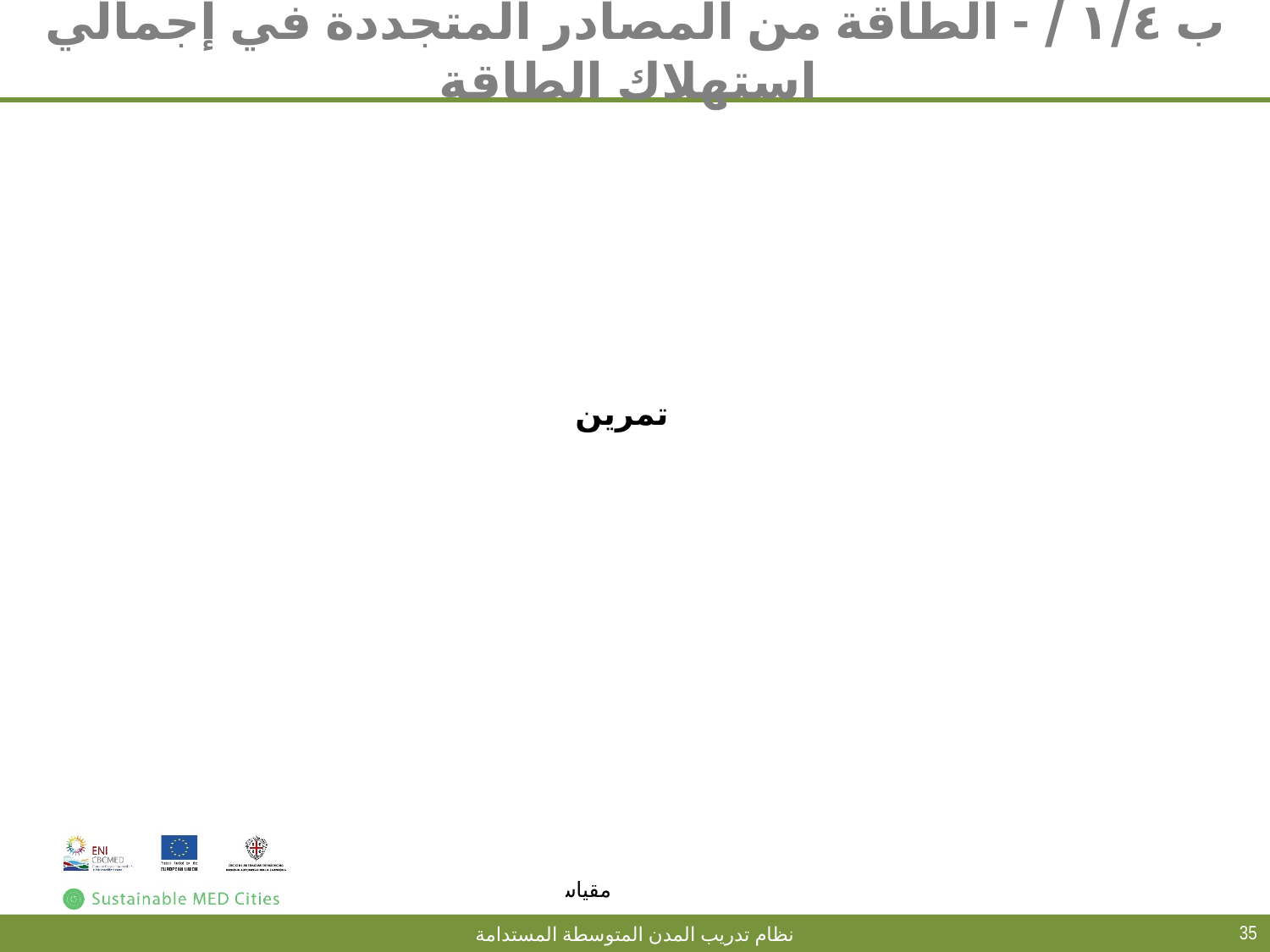

# ب ١/٤ / - الطاقة من المصادر المتجددة في إجمالي استهلاك الطاقة

تمرين

35